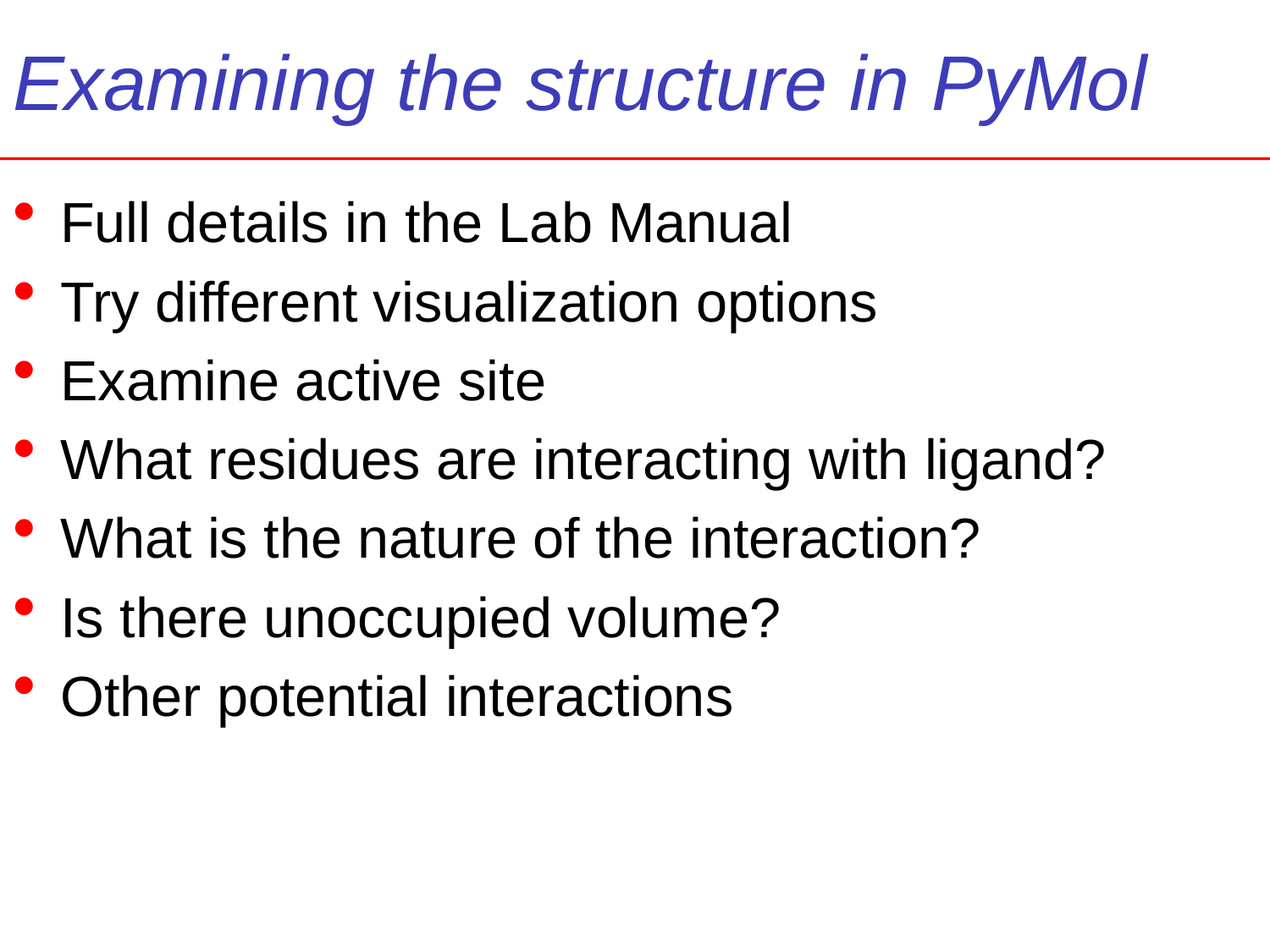

# Examining the structure in PyMol
Full details in the Lab Manual
Try different visualization options
Examine active site
What residues are interacting with ligand?
What is the nature of the interaction?
Is there unoccupied volume?
Other potential interactions